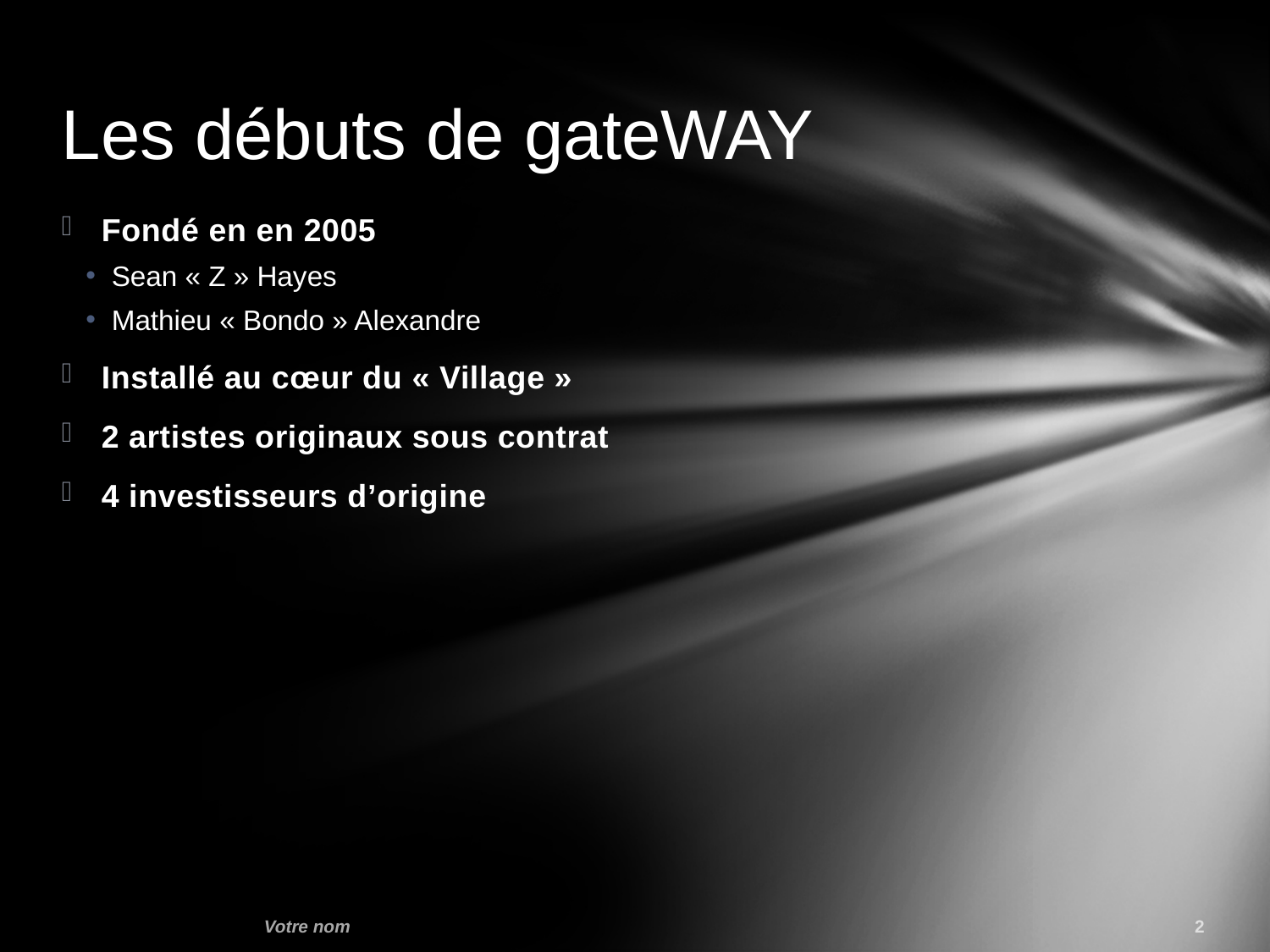

# Les débuts de gateWAY
Fondé en en 2005
Sean « Z » Hayes
Mathieu « Bondo » Alexandre
Installé au cœur du « Village »
2 artistes originaux sous contrat
4 investisseurs d’origine
Votre nom
2